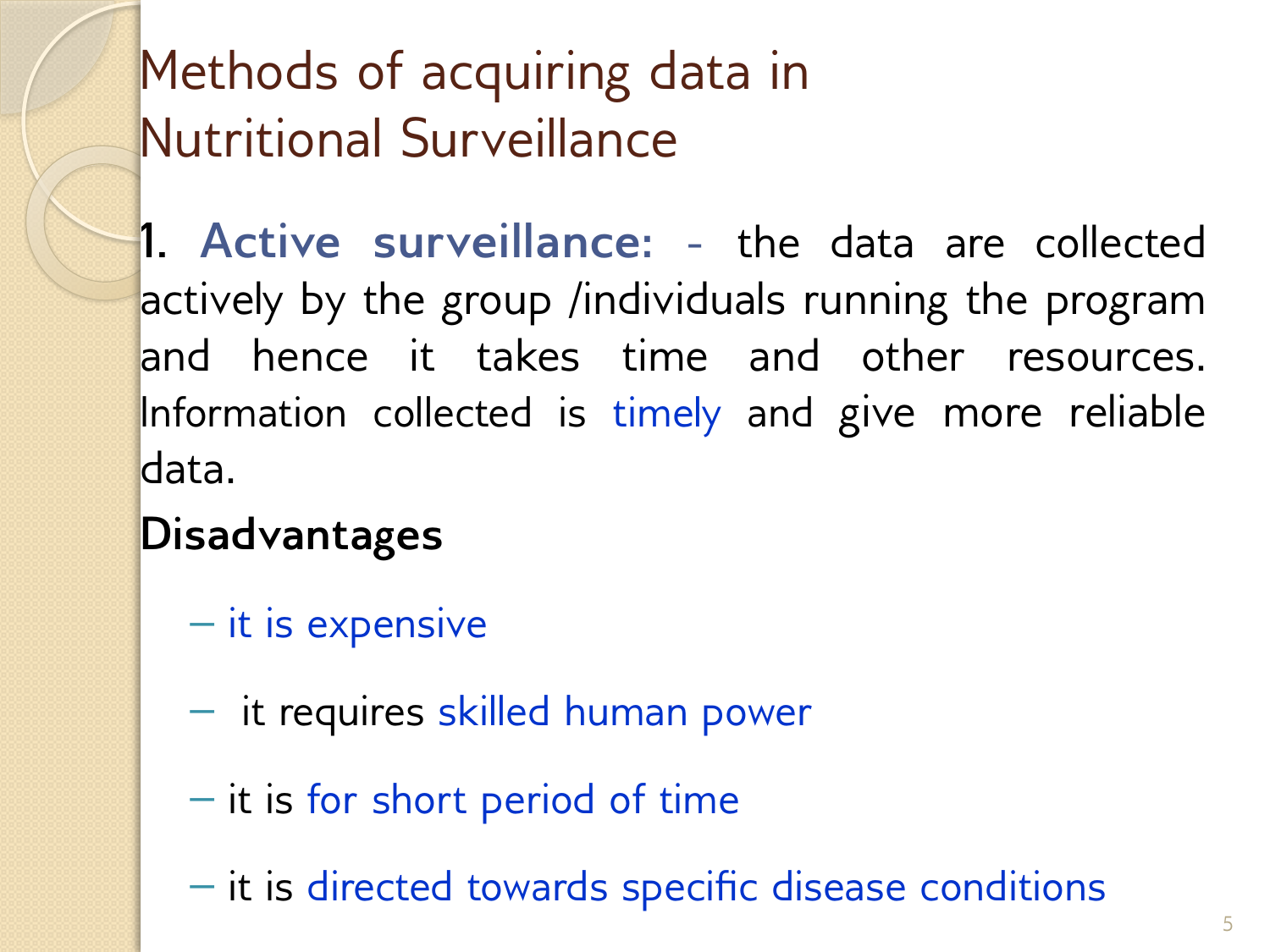

# Methods of acquiring data in Nutritional Surveillance
1. Active surveillance: - the data are collected actively by the group /individuals running the program and hence it takes time and other resources. Information collected is timely and give more reliable data.
Disadvantages
it is expensive
 it requires skilled human power
it is for short period of time
it is directed towards specific disease conditions

5